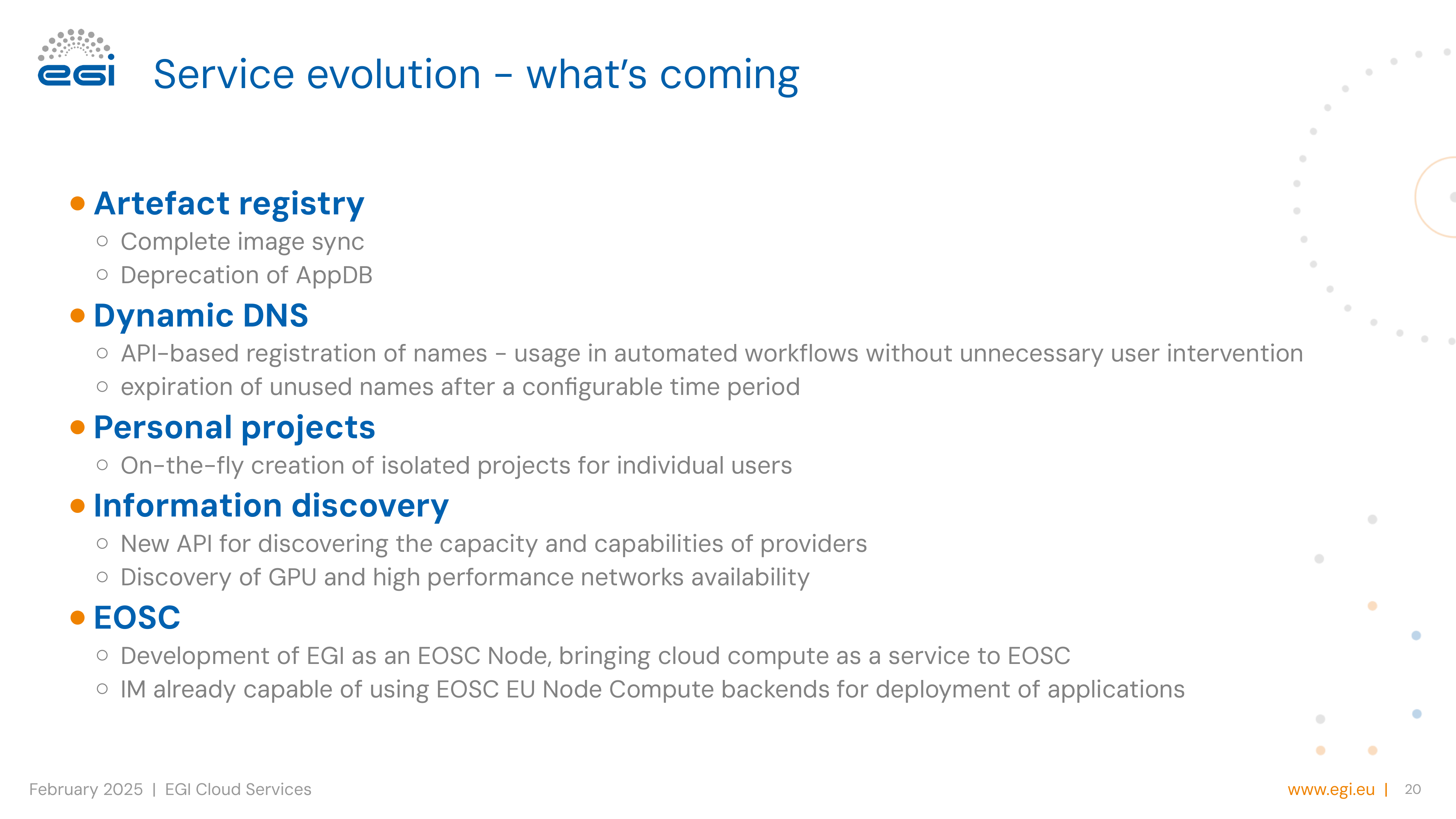

# Service evolution - what’s coming

Artefact registry
Complete image sync
Deprecation of AppDB
Dynamic DNS
API-based registration of names - usage in automated workflows without unnecessary user intervention
expiration of unused names after a configurable time period
Personal projects
On-the-fly creation of isolated projects for individual users
Information discovery
New API for discovering the capacity and capabilities of providers
Discovery of GPU and high performance networks availability
EOSC
Development of EGI as an EOSC Node, bringing cloud compute as a service to EOSC
IM already capable of using EOSC EU Node Compute backends for deployment of applications
20